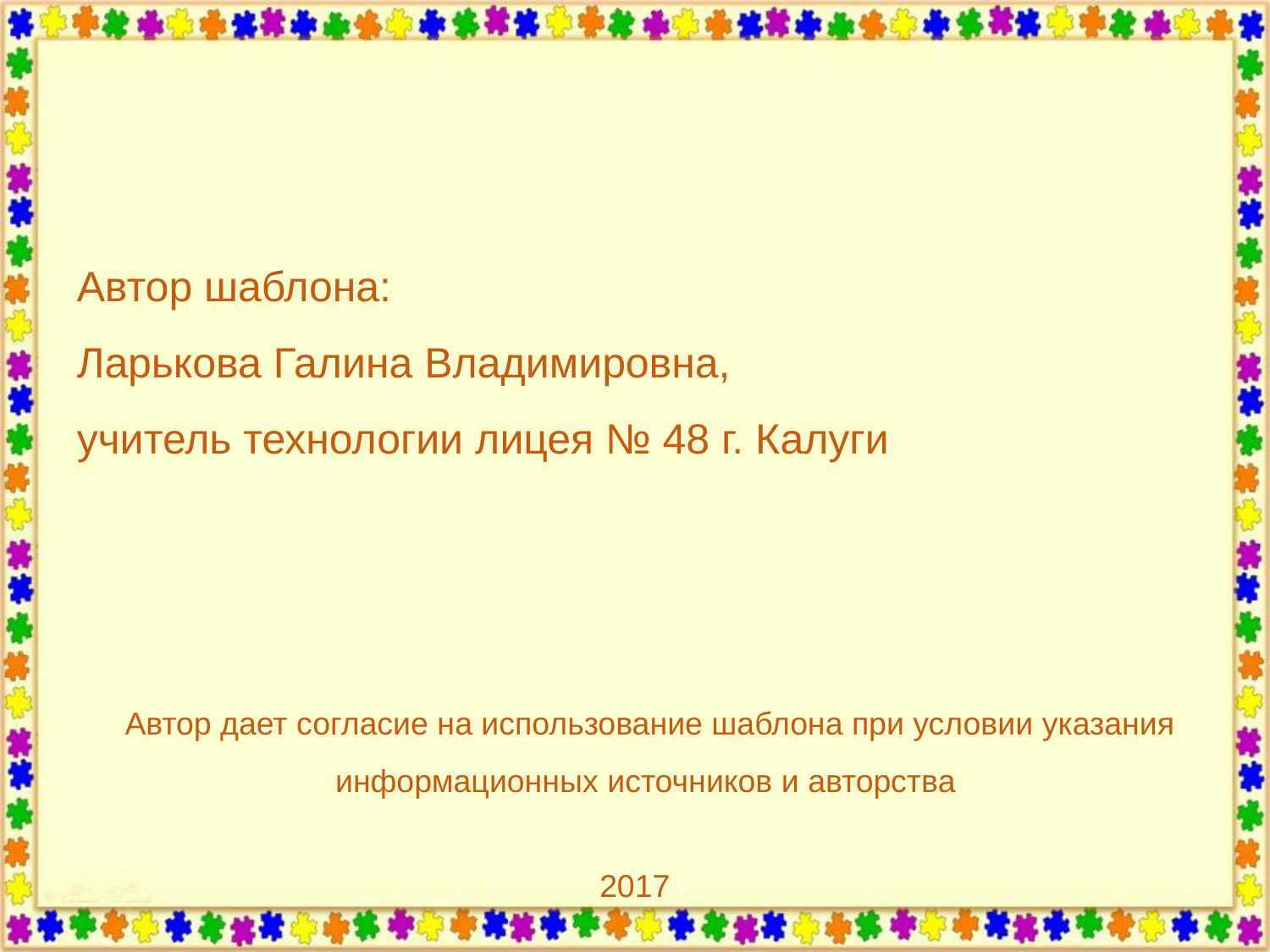

Автор шаблона:
Ларькова Галина Владимировна,
учитель технологии лицея № 48 г. Калуги

Автор дает согласие на использование шаблона при условии указания информационных источников и авторства
2017